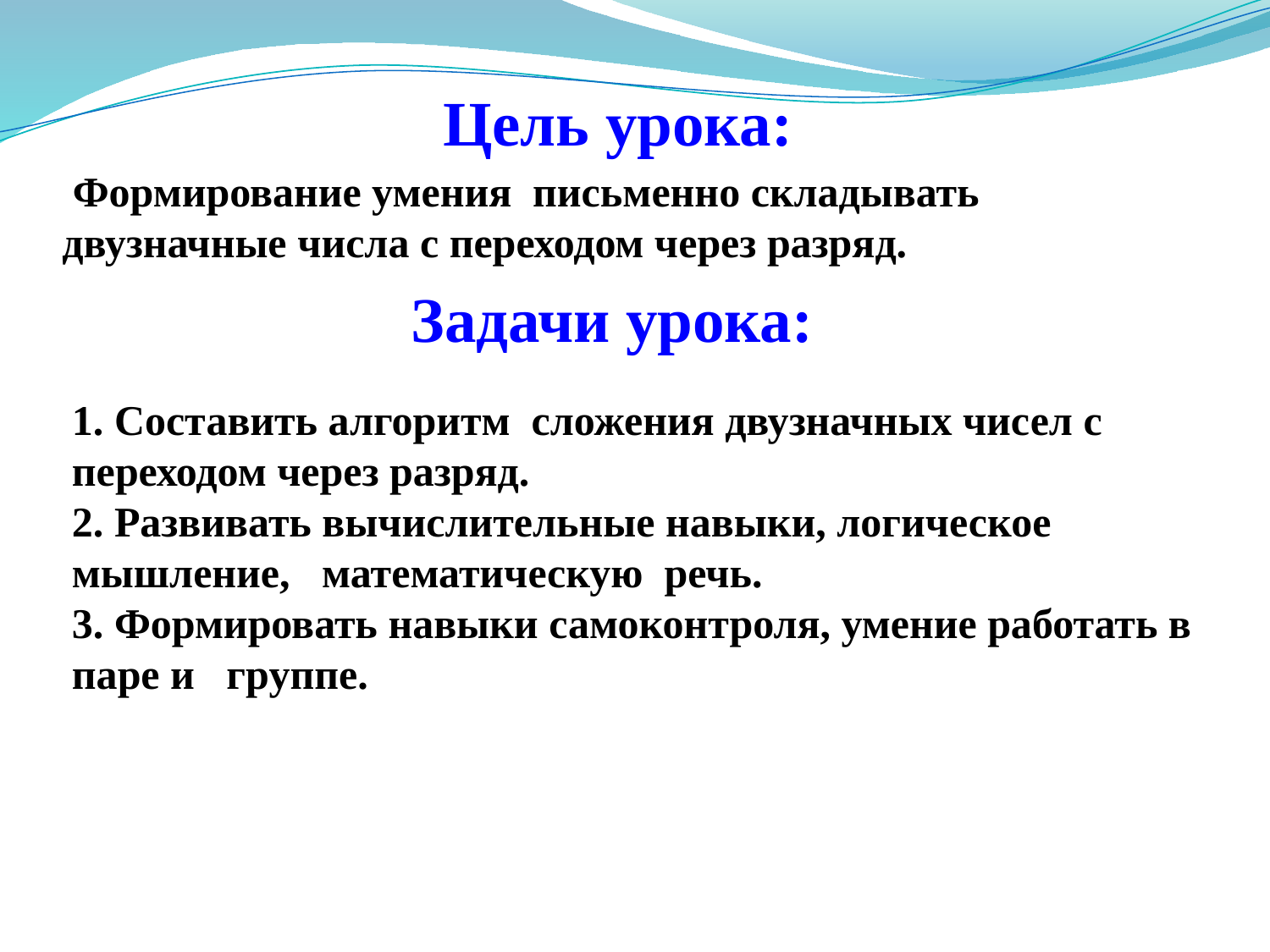

Цель урока:

 Формирование умения  письменно складывать двузначные числа с переходом через разряд.

Задачи урока:
1. Составить алгоритм  сложения двузначных чисел с переходом через разряд.
2. Развивать вычислительные навыки, логическое мышление,   математическую  речь.
3. Формировать навыки самоконтроля, умение работать в  паре и   группе.